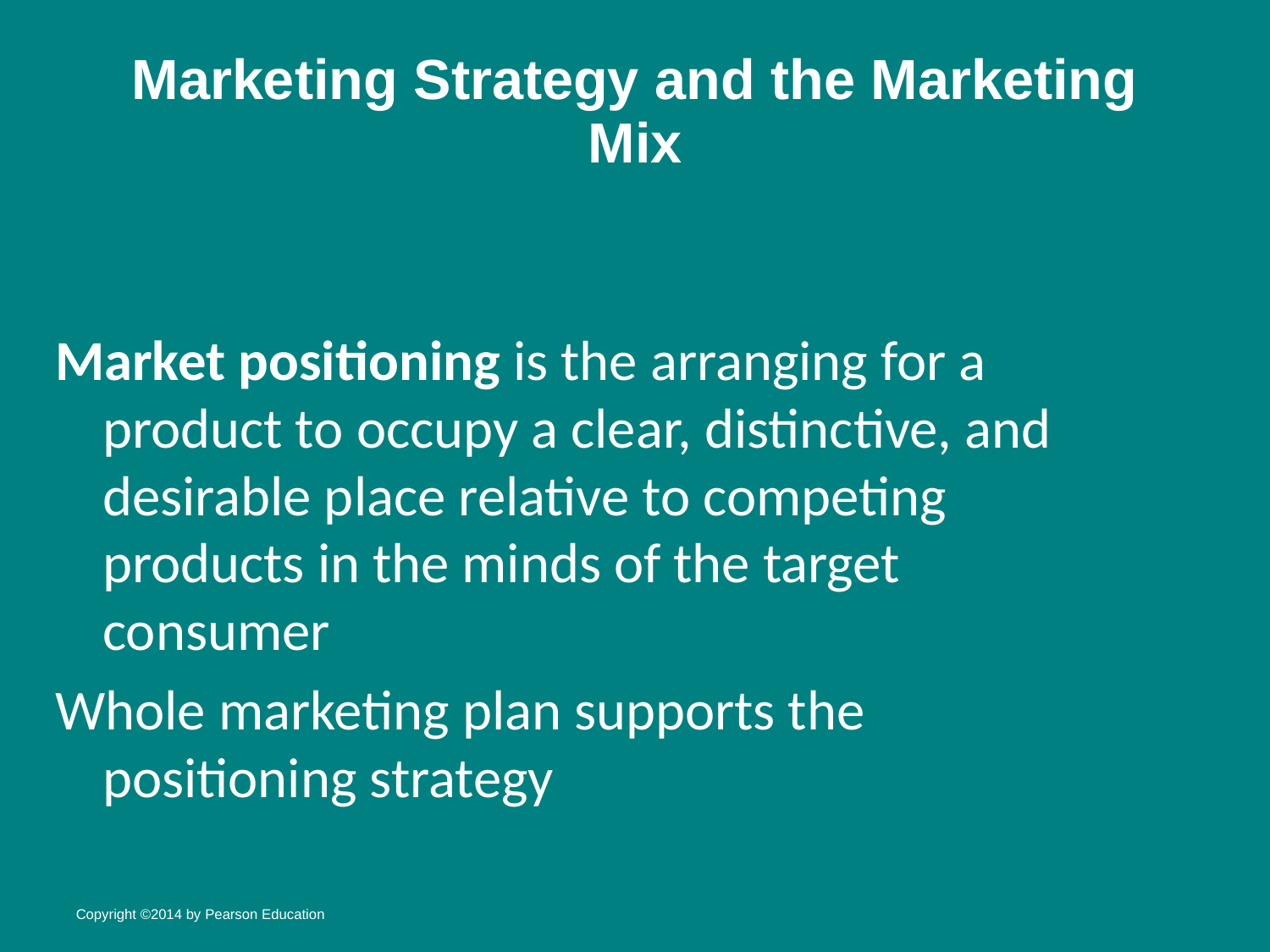

# Marketing Strategy and the Marketing Mix

Market positioning is the arranging for a product to occupy a clear, distinctive, and desirable place relative to competing products in the minds of the target consumer
Whole marketing plan supports the positioning strategy

Copyright ©2014 by Pearson Education